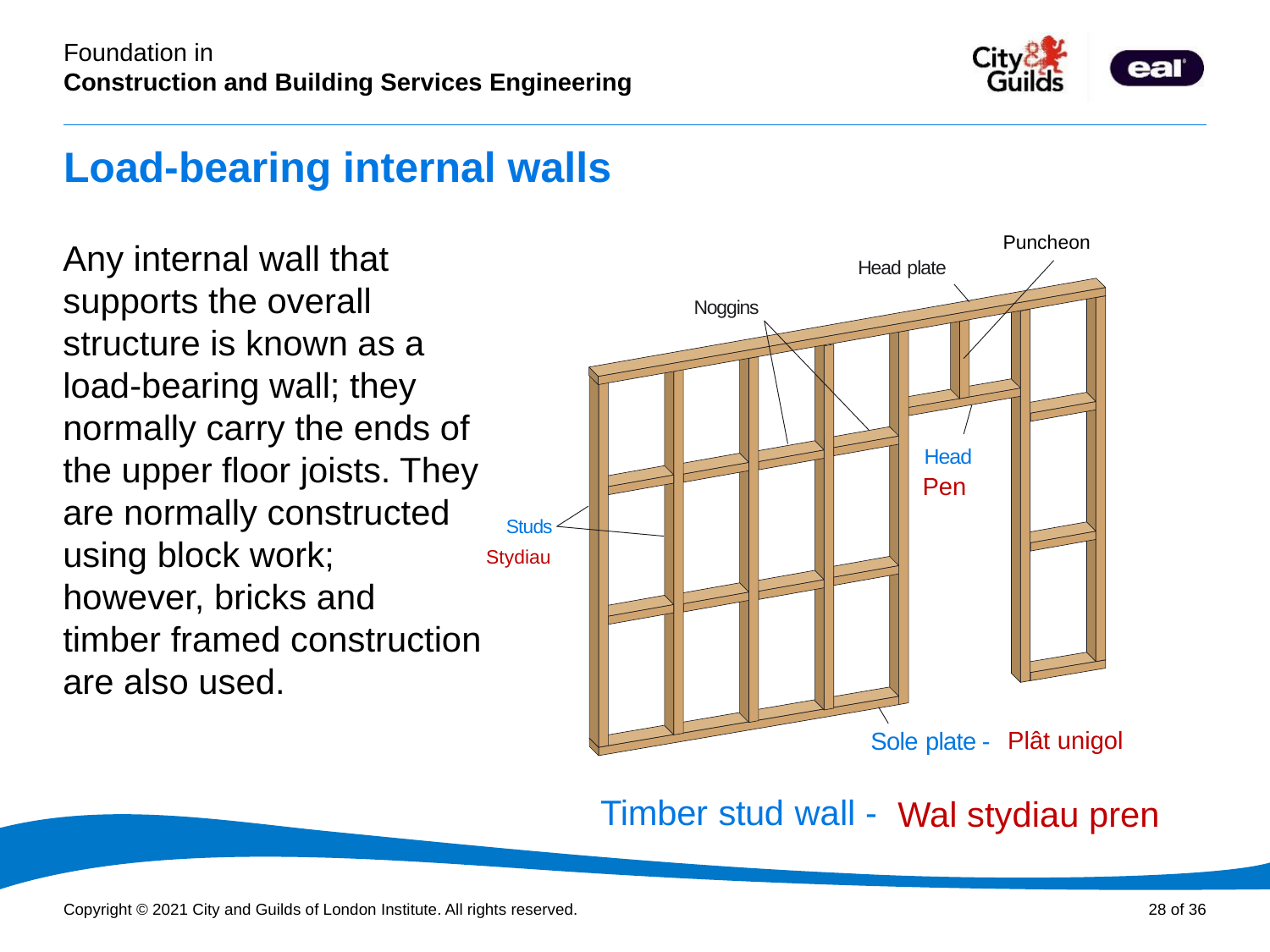

# Load-bearing internal walls
Puncheon
Any internal wall that supports the overall structure is known as a load-bearing wall; they normally carry the ends of the upper floor joists. They are normally constructed using block work; however, bricks and timber framed construction are also used.

Head plate

Noggins
Head
Studs
Sole plate -
Timber stud wall -
Pen
Stydiau
Plât unigol
Wal stydiau pren